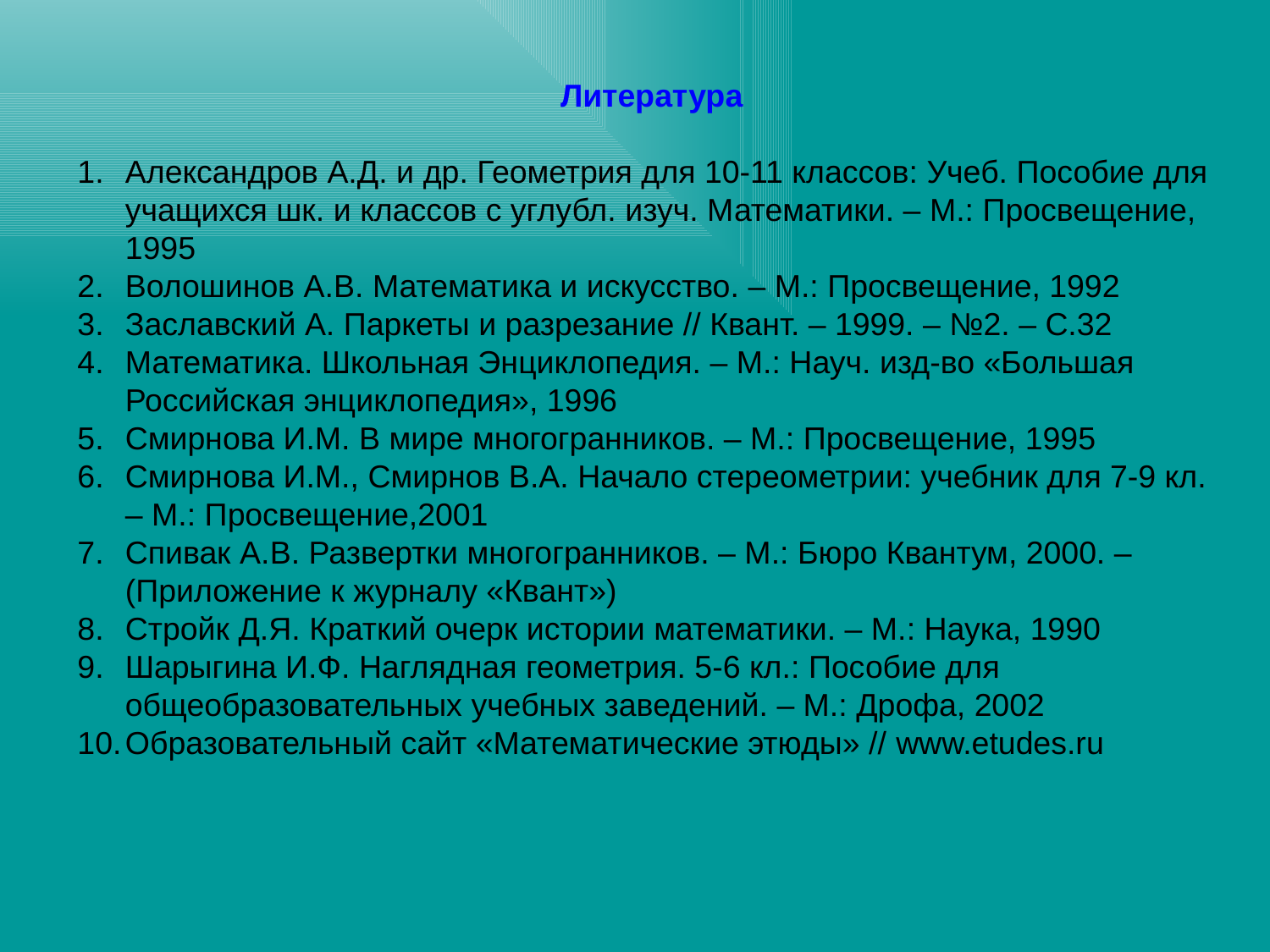

Литература

Александров А.Д. и др. Геометрия для 10-11 классов: Учеб. Пособие для учащихся шк. и классов с углубл. изуч. Математики. – М.: Просвещение, 1995
Волошинов А.В. Математика и искусство. – М.: Просвещение, 1992
Заславский А. Паркеты и разрезание // Квант. – 1999. – №2. – С.32
Математика. Школьная Энциклопедия. – М.: Науч. изд-во «Большая Российская энциклопедия», 1996
Смирнова И.М. В мире многогранников. – М.: Просвещение, 1995
Смирнова И.М., Смирнов В.А. Начало стереометрии: учебник для 7-9 кл. – М.: Просвещение,2001
Спивак А.В. Развертки многогранников. – М.: Бюро Квантум, 2000. – (Приложение к журналу «Квант»)
Стройк Д.Я. Краткий очерк истории математики. – М.: Наука, 1990
Шарыгина И.Ф. Наглядная геометрия. 5-6 кл.: Пособие для общеобразовательных учебных заведений. – М.: Дрофа, 2002
Образовательный сайт «Математические этюды» // www.etudes.ru